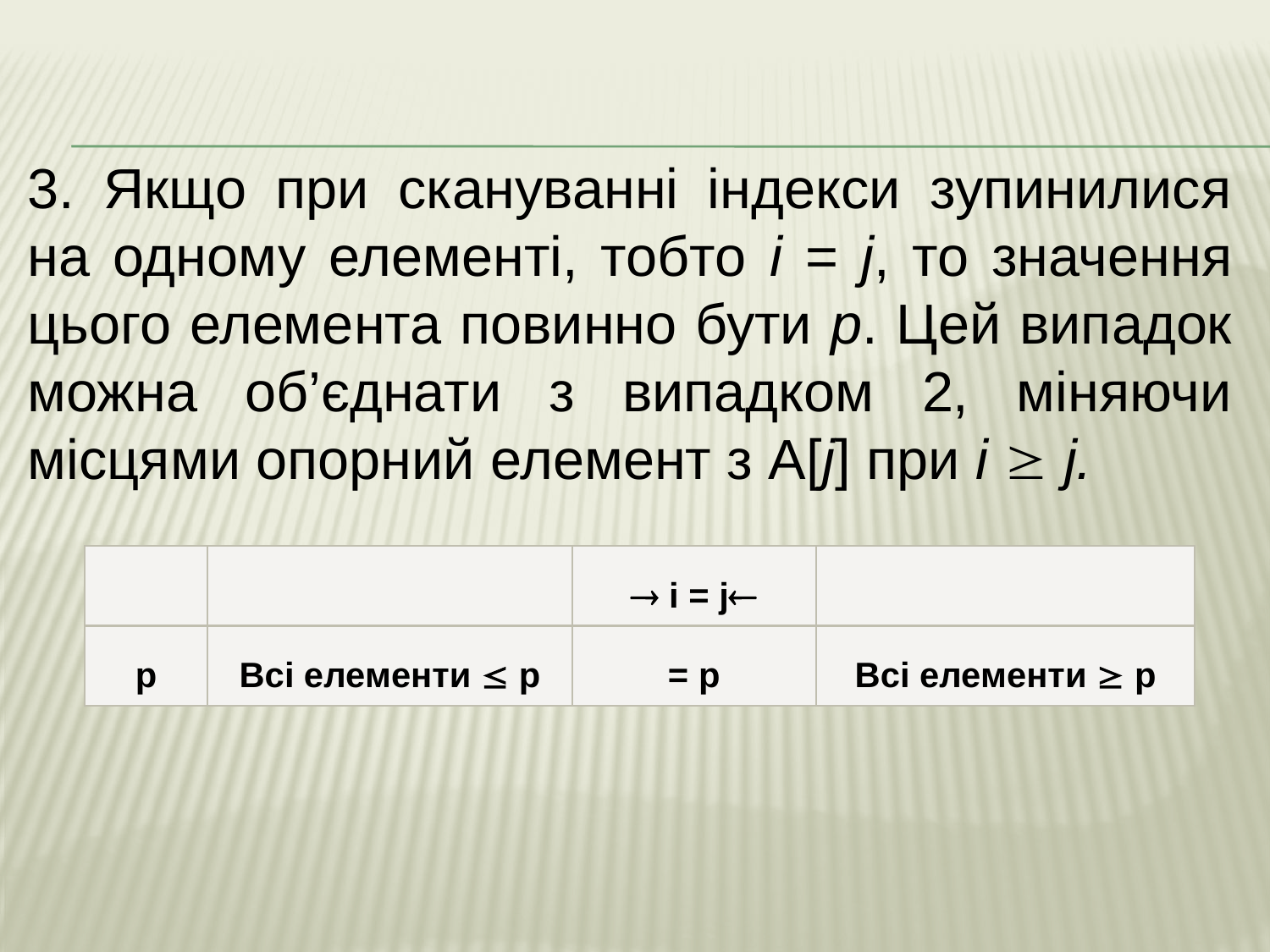

3. Якщо при скануванні індекси зупинилися на одному елементі, тобто i = j, то значення цього елемента повинно бути p. Цей випадок можна об’єднати з випадком 2, міняючи місцями опорний елемент з A[j] при i ≥ j.

|  |  | → i = j← |  |
| --- | --- | --- | --- |
| p | Всі елементи ≤ p | = p | Всі елементи ≥ p |